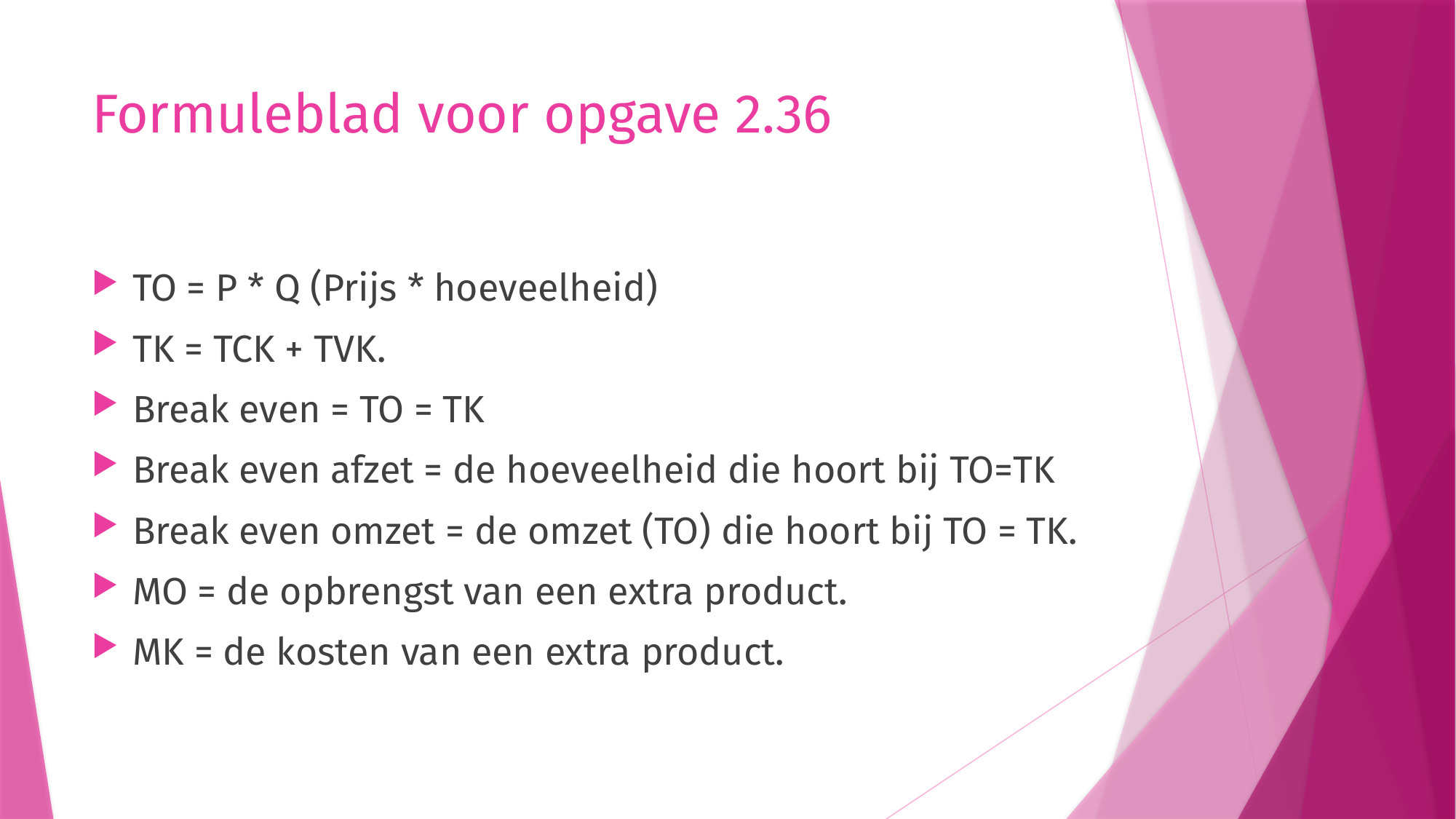

# Formuleblad voor opgave 2.36
TO = P * Q (Prijs * hoeveelheid)
TK = TCK + TVK.
Break even = TO = TK
Break even afzet = de hoeveelheid die hoort bij TO=TK
Break even omzet = de omzet (TO) die hoort bij TO = TK.
MO = de opbrengst van een extra product.
MK = de kosten van een extra product.